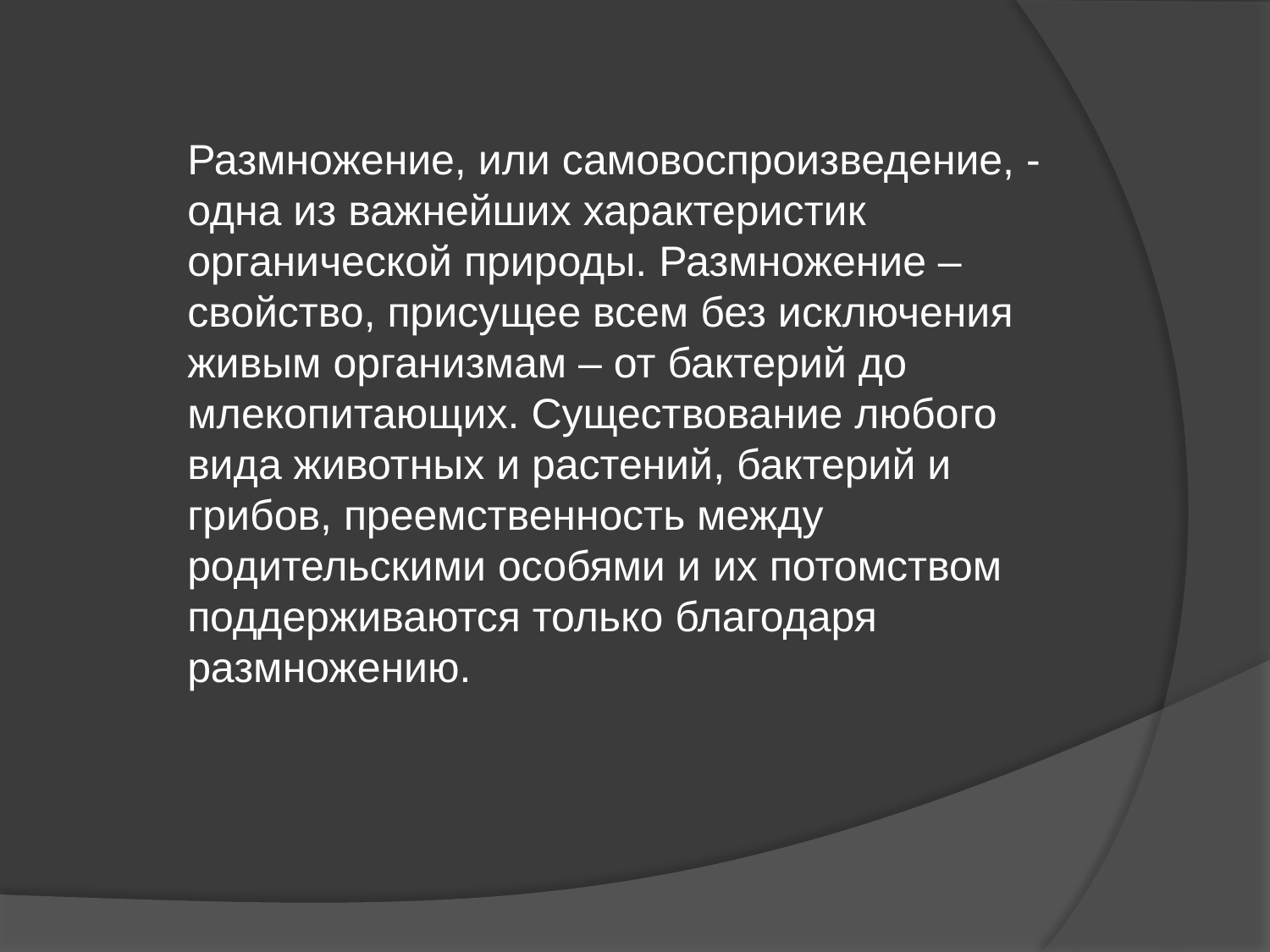

Размножение, или самовоспроизведение, - одна из важнейших характеристик органической природы. Размножение – свойство, присущее всем без исключения живым организмам – от бактерий до млекопитающих. Существование любого вида животных и растений, бактерий и грибов, преемственность между родительскими особями и их потомством поддерживаются только благодаря размножению.